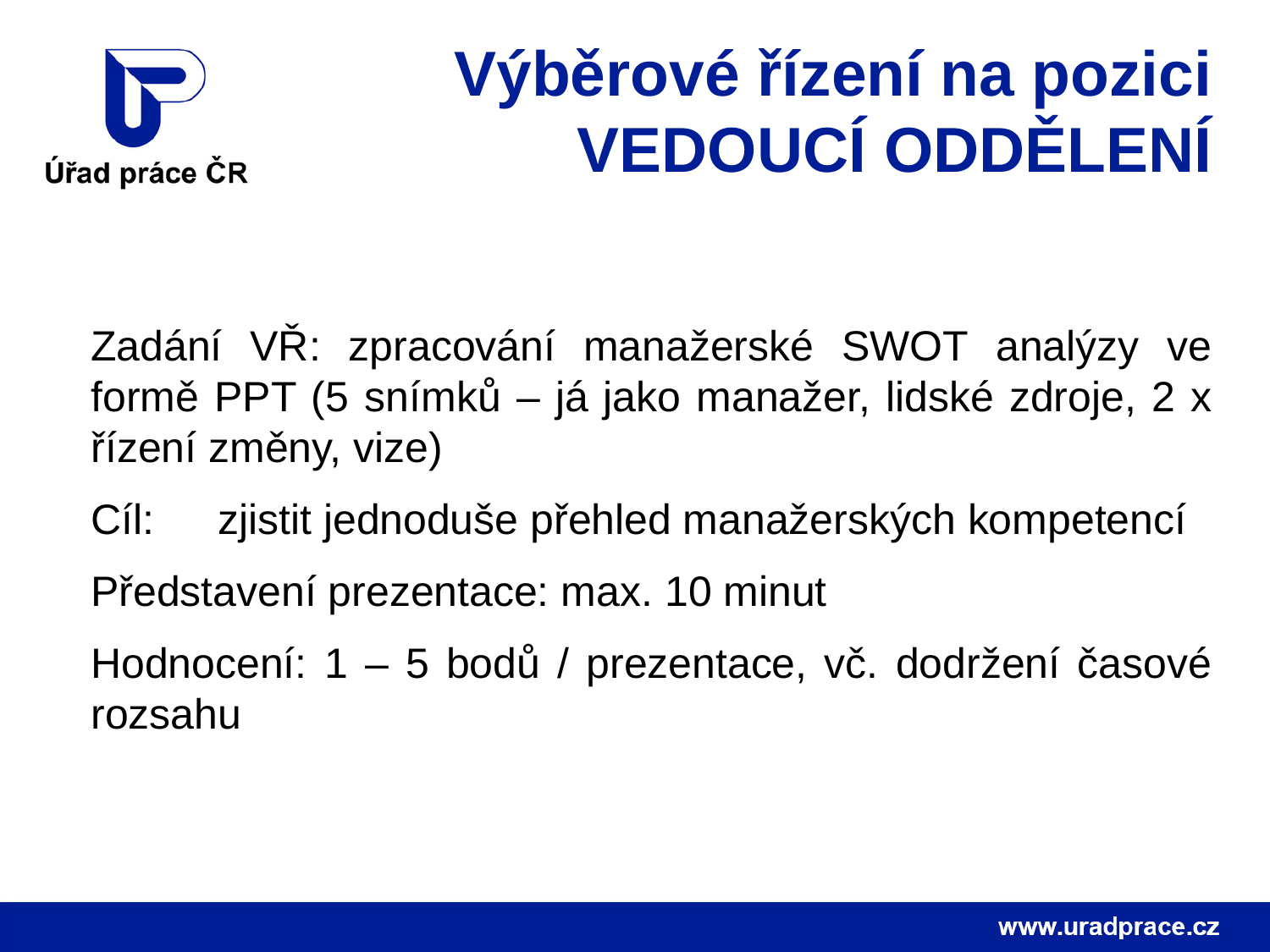

Výběrové řízení na pozici VEDOUCÍ ODDĚLENÍ

Zadání VŘ: zpracování manažerské SWOT analýzy ve formě PPT (5 snímků – já jako manažer, lidské zdroje, 2 x řízení změny, vize)
Cíl: 	zjistit jednoduše přehled manažerských kompetencí
Představení prezentace: max. 10 minut
Hodnocení: 1 – 5 bodů / prezentace, vč. dodržení časové rozsahu